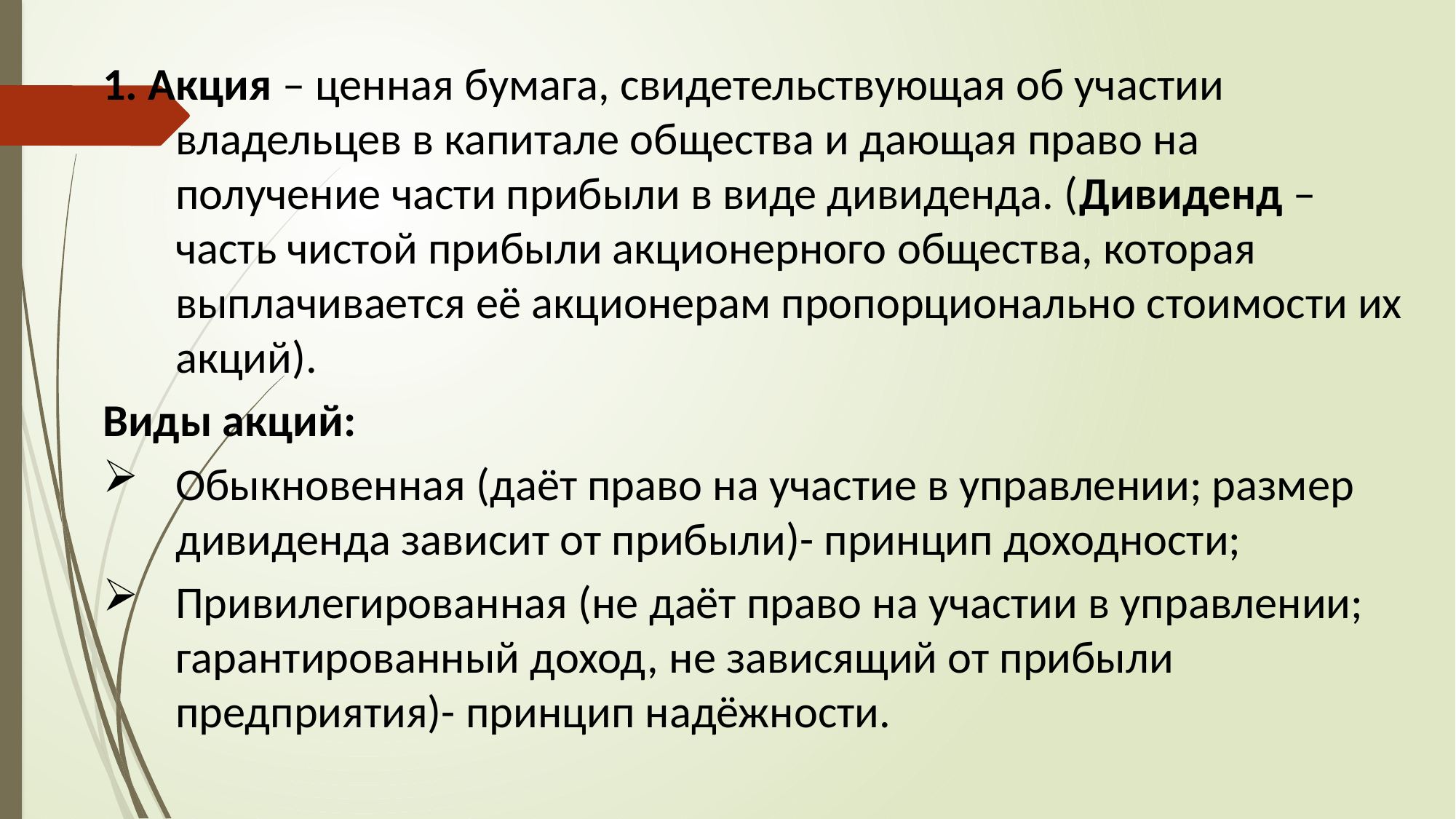

1. Акция – ценная бумага, свидетельствующая об участии владельцев в капитале общества и дающая право на получение части прибыли в виде дивиденда. (Дивиденд – часть чистой прибыли акционерного общества, которая выплачивается её акционерам пропорционально стоимости их акций).
Виды акций:
Обыкновенная (даёт право на участие в управлении; размер дивиденда зависит от прибыли)- принцип доходности;
Привилегированная (не даёт право на участии в управлении; гарантированный доход, не зависящий от прибыли предприятия)- принцип надёжности.